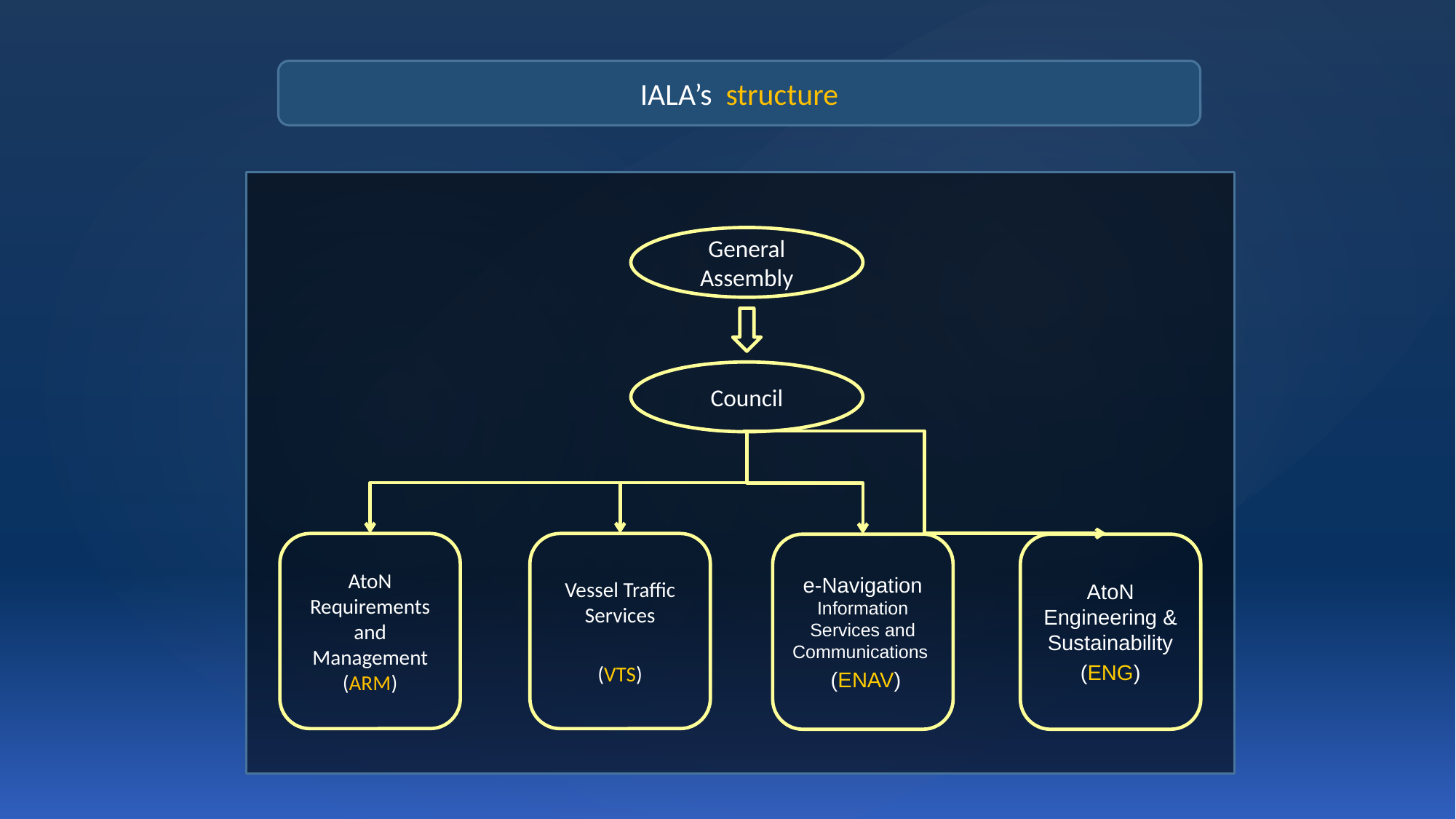

IALA’s  structure

General Assembly

Council
AtoN Requirements and Management (ARM)
Vessel Traffic Services

(VTS)
e-Navigation Information Services and Communications
 (ENAV)
AtoN Engineering & Sustainability
(ENG)